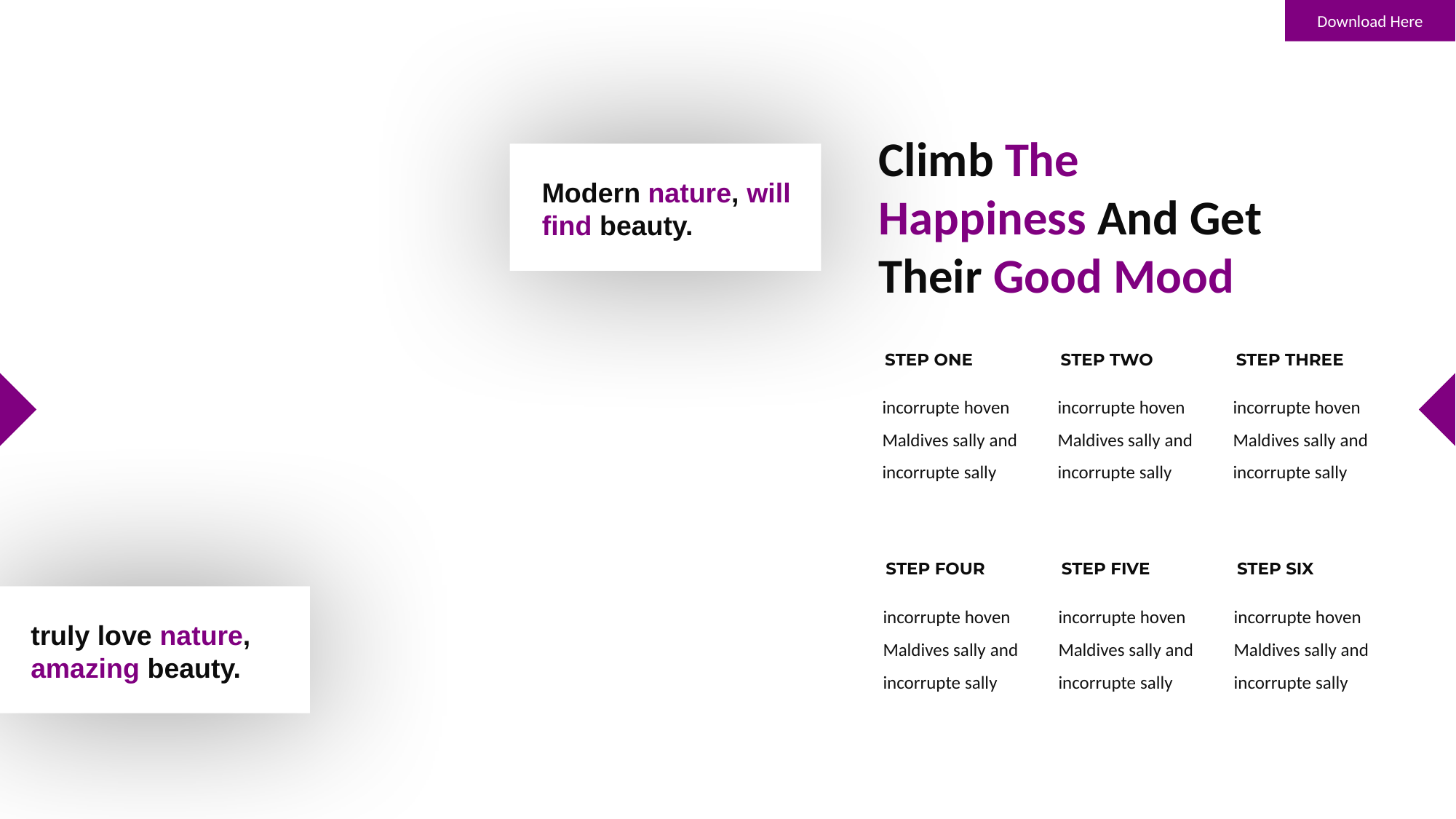

Download Here

Climb The Happiness And Get Their Good Mood

Modern nature, will find beauty.
STEP ONE
STEP TWO
STEP THREE

incorrupte hoven Maldives sally and incorrupte sally
incorrupte hoven Maldives sally and incorrupte sally
incorrupte hoven Maldives sally and incorrupte sally
STEP FOUR
STEP FIVE
STEP SIX

truly love nature, amazing beauty.
incorrupte hoven Maldives sally and incorrupte sally
incorrupte hoven Maldives sally and incorrupte sally
incorrupte hoven Maldives sally and incorrupte sally